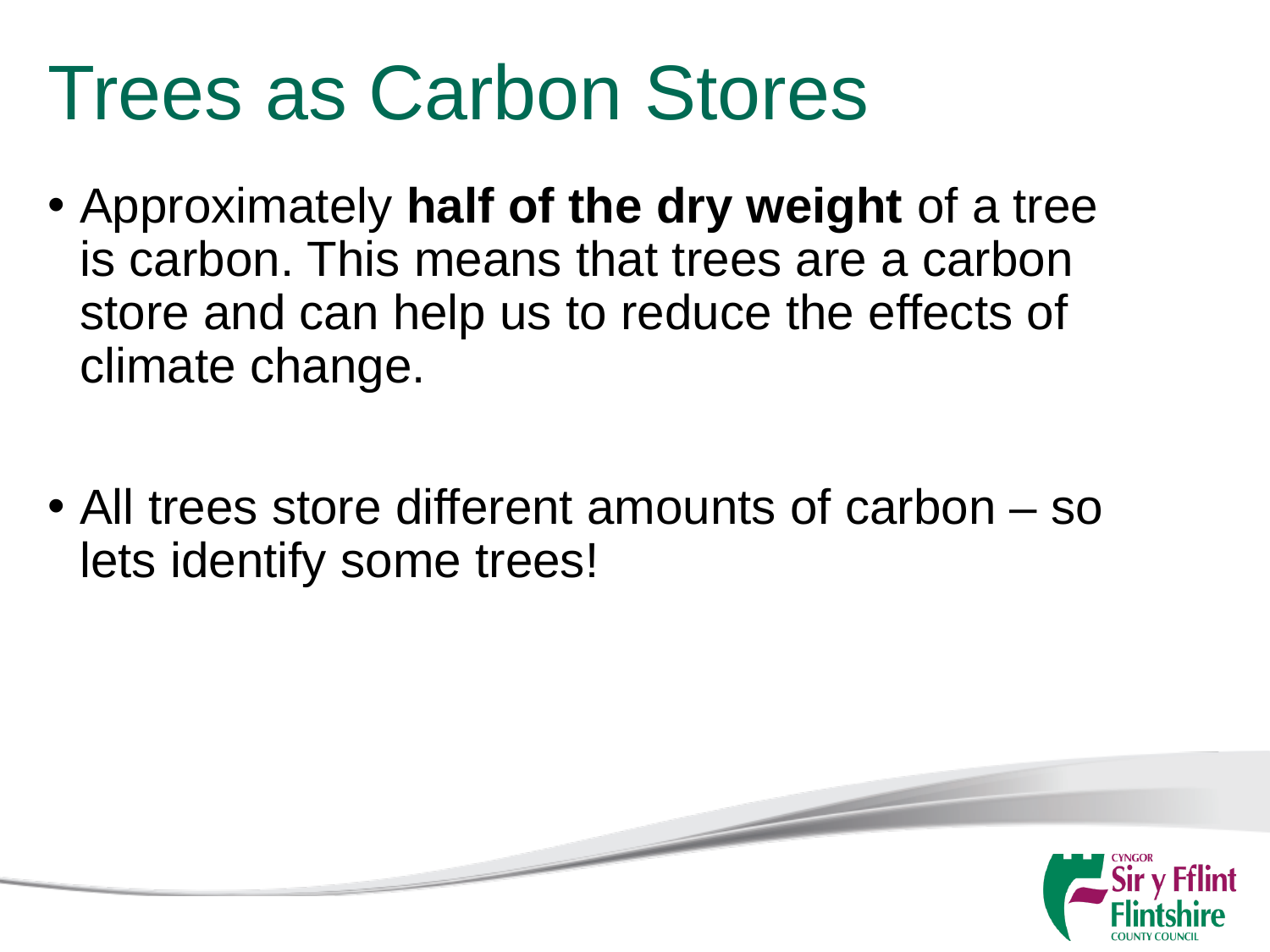

# Trees as Carbon Stores
Approximately half of the dry weight of a tree is carbon. This means that trees are a carbon store and can help us to reduce the effects of climate change.

All trees store different amounts of carbon – so lets identify some trees!